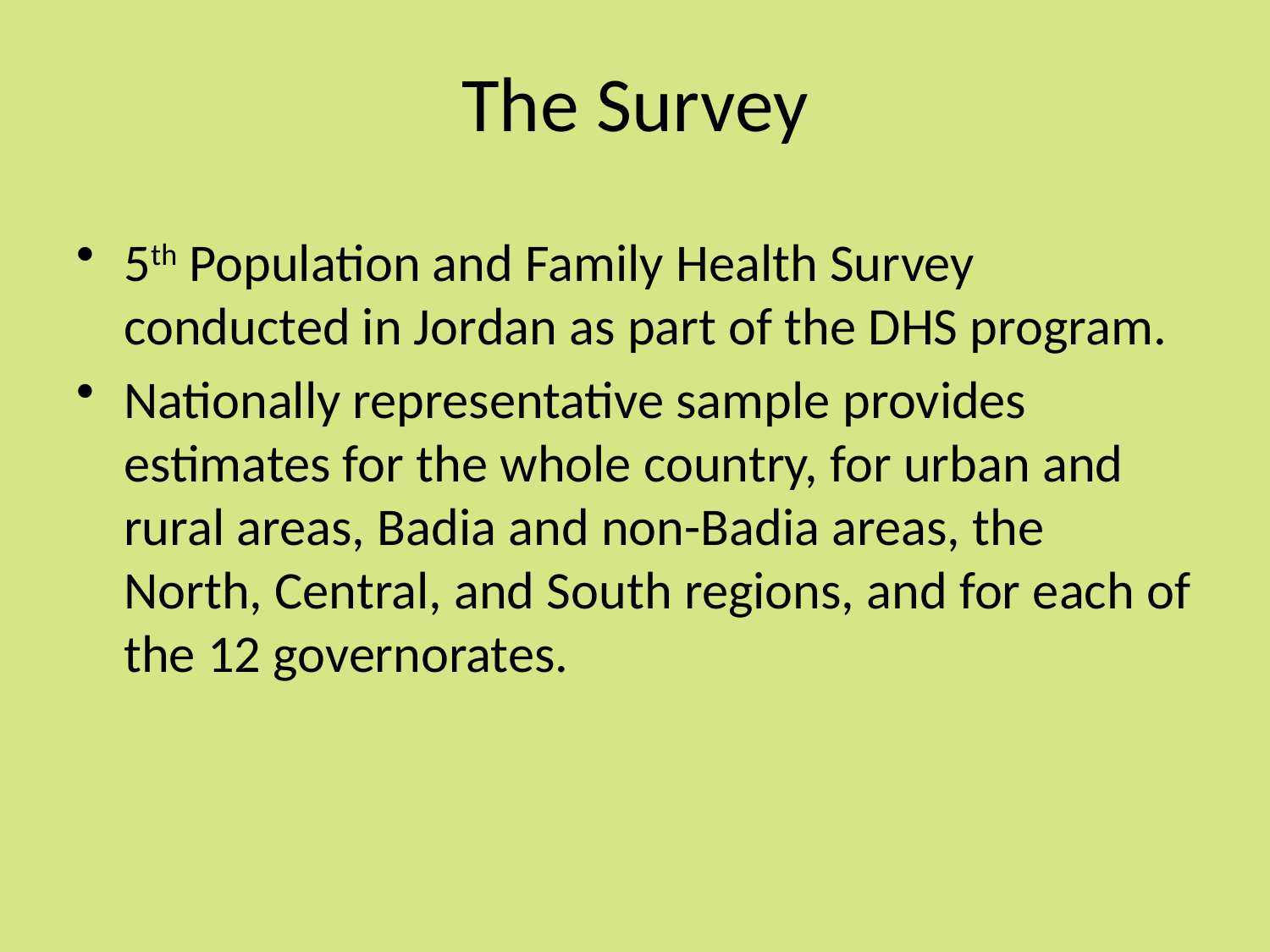

# The Survey
5th Population and Family Health Survey conducted in Jordan as part of the DHS program.
Nationally representative sample provides estimates for the whole country, for urban and rural areas, Badia and non-Badia areas, the North, Central, and South regions, and for each of the 12 governorates.